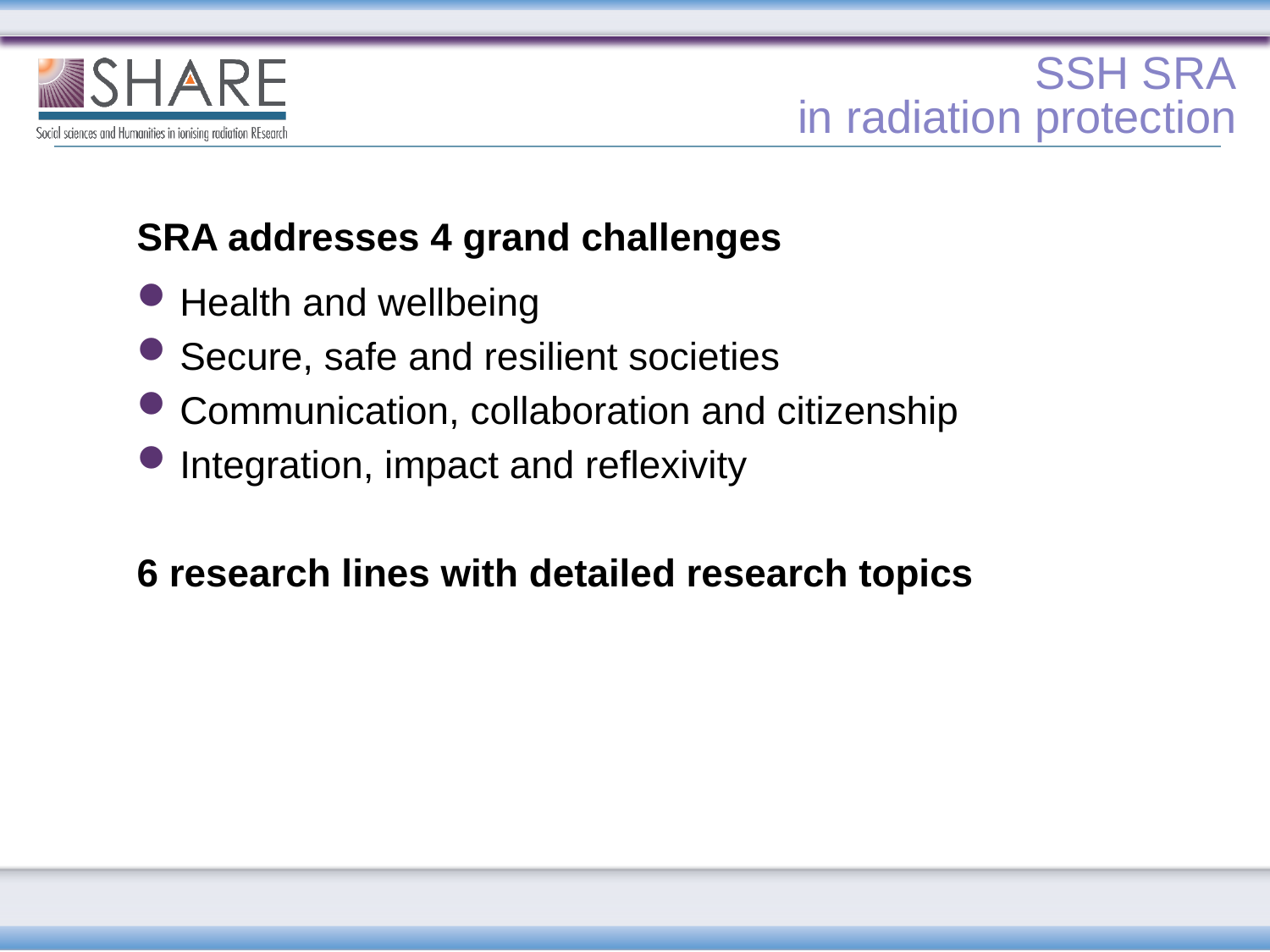

# SSH SRA in radiation protection
SRA addresses 4 grand challenges
Health and wellbeing
Secure, safe and resilient societies
Communication, collaboration and citizenship
Integration, impact and reflexivity

6 research lines with detailed research topics